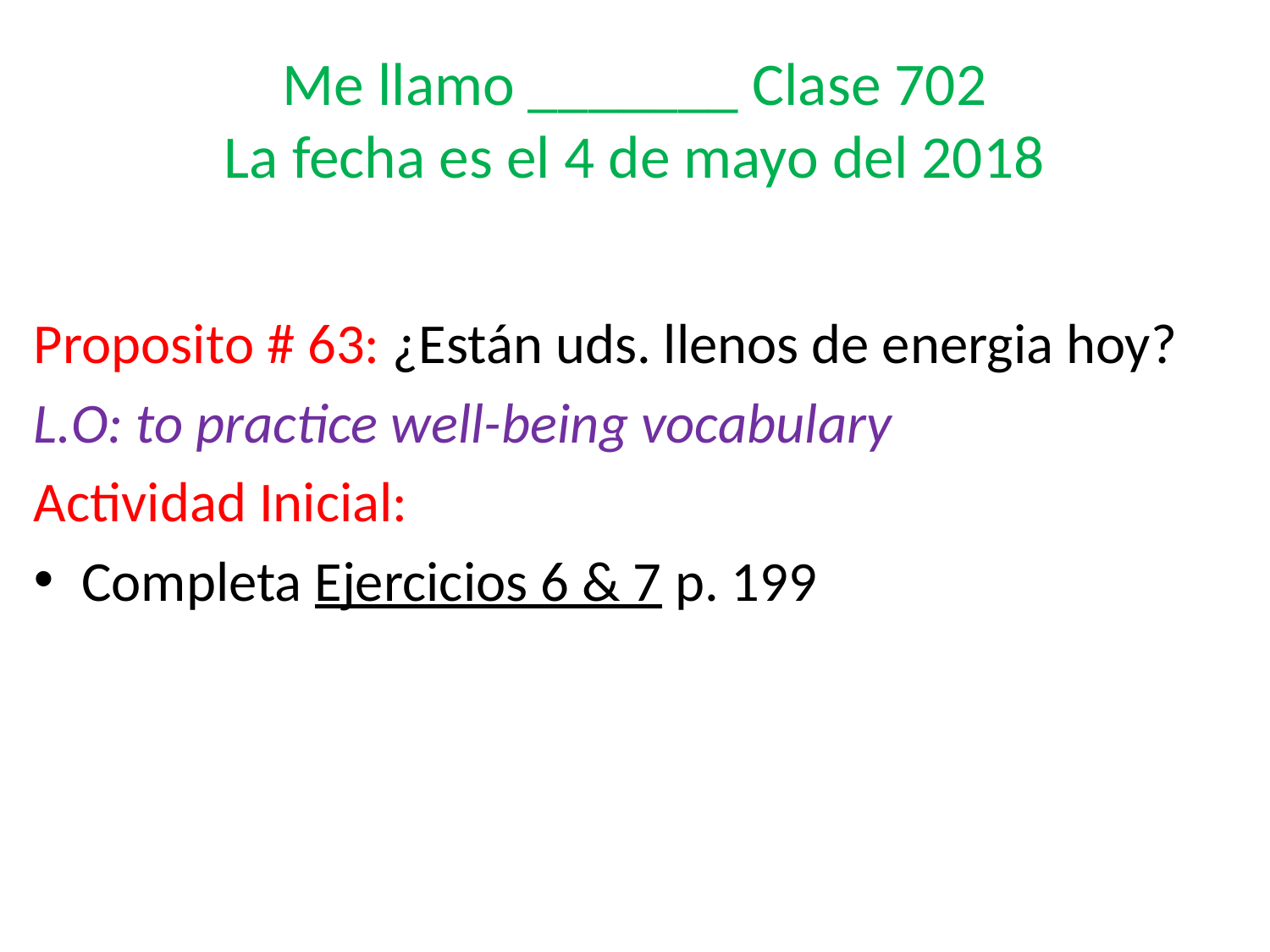

# Me llamo _______ Clase 702 La fecha es el 4 de mayo del 2018

Proposito # 63: ¿Están uds. llenos de energia hoy?
L.O: to practice well-being vocabulary
Actividad Inicial:
Completa Ejercicios 6 & 7 p. 199